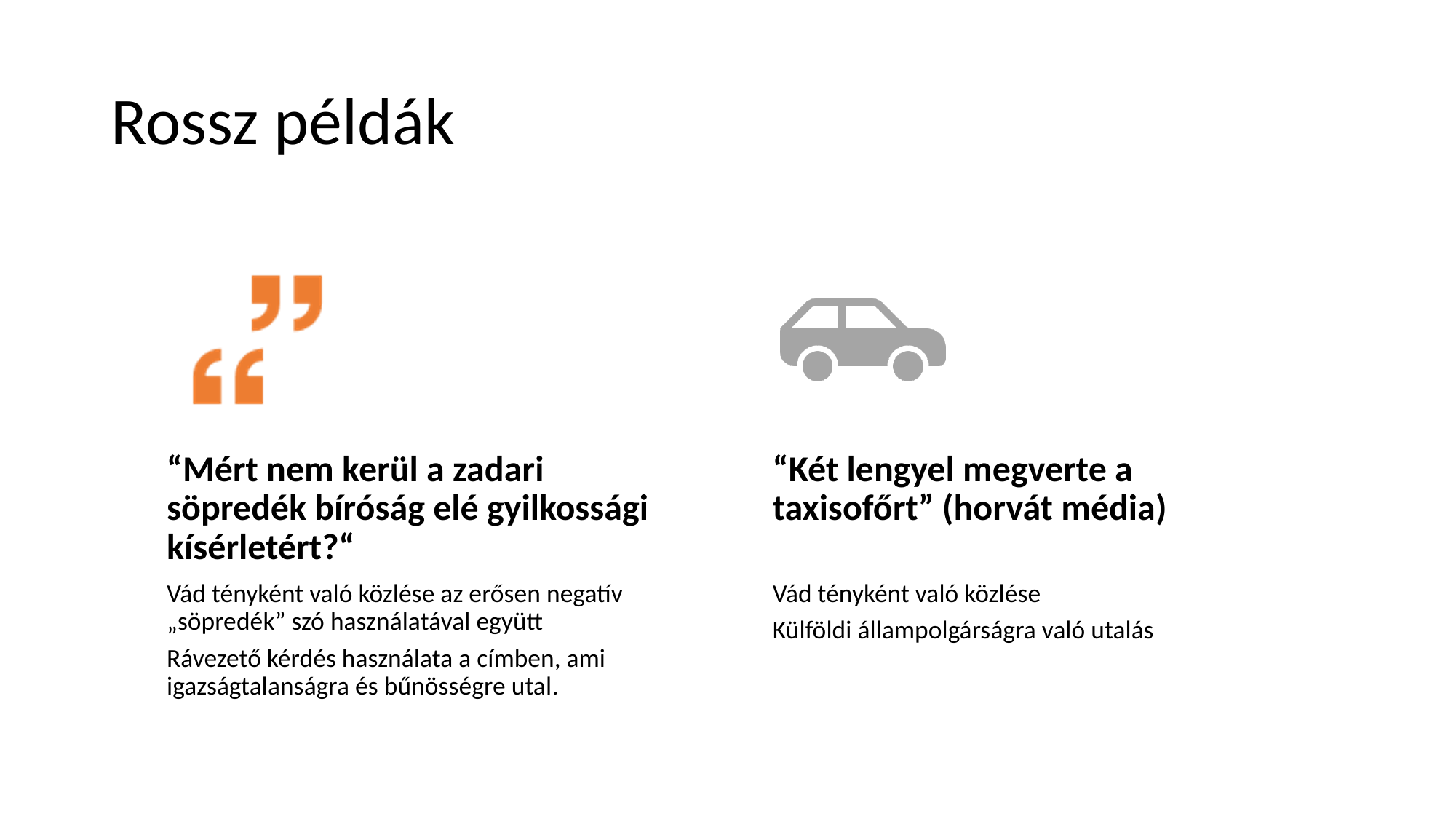

# Rossz példák
“Mért nem kerül a zadari söpredék bíróság elé gyilkossági kísérletért?“
Vád tényként való közlése az erősen negatív „söpredék” szó használatával együtt
Rávezető kérdés használata a címben, ami igazságtalanságra és bűnösségre utal.
“Két lengyel megverte a taxisofőrt” (horvát média)
Vád tényként való közlése
Külföldi állampolgárságra való utalás